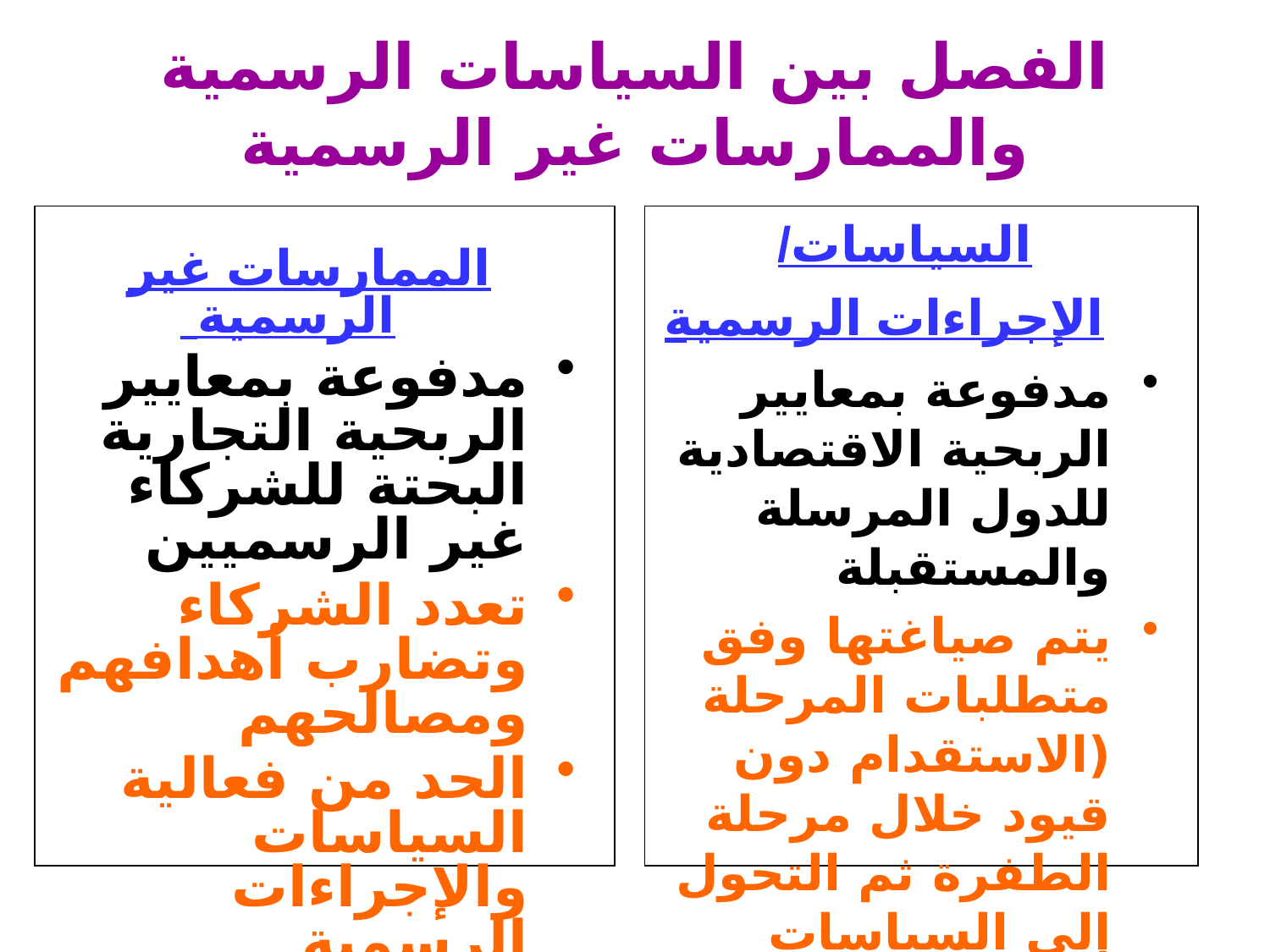

# الفصل بين السياسات الرسمية والممارسات غير الرسمية

 الممارسات غير الرسمية
مدفوعة بمعايير الربحية التجارية البحتة للشركاء غير الرسميين
تعدد الشركاء وتضارب أهدافهم ومصالحهم
الحد من فعالية السياسات والإجراءات الرسمية

 السياسات/ الإجراءات الرسمية
مدفوعة بمعايير الربحية الاقتصادية للدول المرسلة والمستقبلة
يتم صياغتها وفق متطلبات المرحلة (الاستقدام دون قيود خلال مرحلة الطفرة ثم التحول إلى السياسات المقيدة في مرحلة التشغيل)